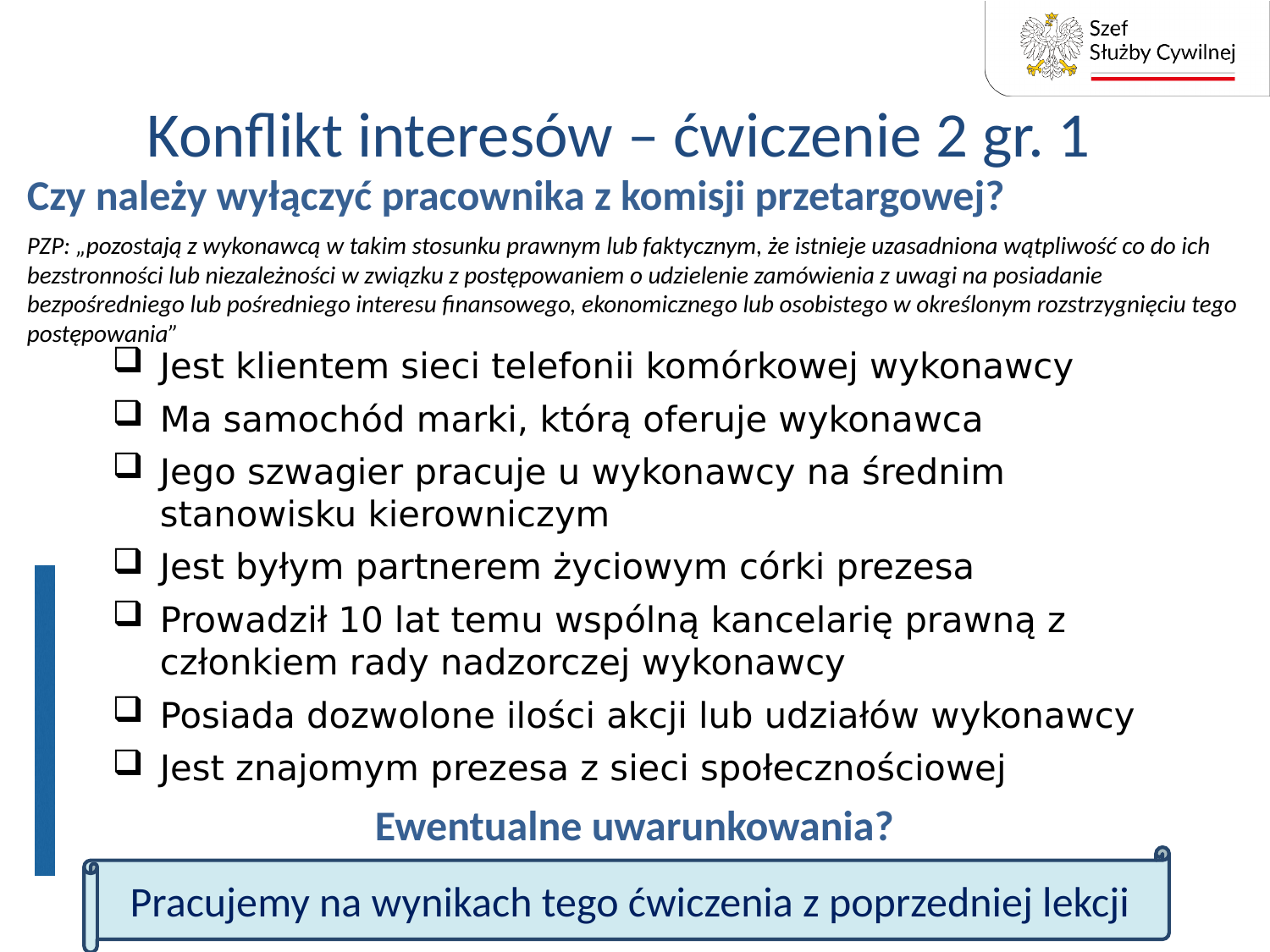

# Konflikt interesów – ćwiczenie 2 gr. 1
Czy należy wyłączyć pracownika z komisji przetargowej?
PZP: „pozostają z wykonawcą w takim stosunku prawnym lub faktycznym, że istnieje uzasadniona wątpliwość co do ich bezstronności lub niezależności w związku z postępowaniem o udzielenie zamówienia z uwagi na posiadanie bezpośredniego lub pośredniego interesu finansowego, ekonomicznego lub osobistego w określonym rozstrzygnięciu tego postępowania”
Jest klientem sieci telefonii komórkowej wykonawcy
Ma samochód marki, którą oferuje wykonawca
Jego szwagier pracuje u wykonawcy na średnim stanowisku kierowniczym
Jest byłym partnerem życiowym córki prezesa
Prowadził 10 lat temu wspólną kancelarię prawną z członkiem rady nadzorczej wykonawcy
Posiada dozwolone ilości akcji lub udziałów wykonawcy
Jest znajomym prezesa z sieci społecznościowej
Ewentualne uwarunkowania?
Pracujemy na wynikach tego ćwiczenia z poprzedniej lekcji